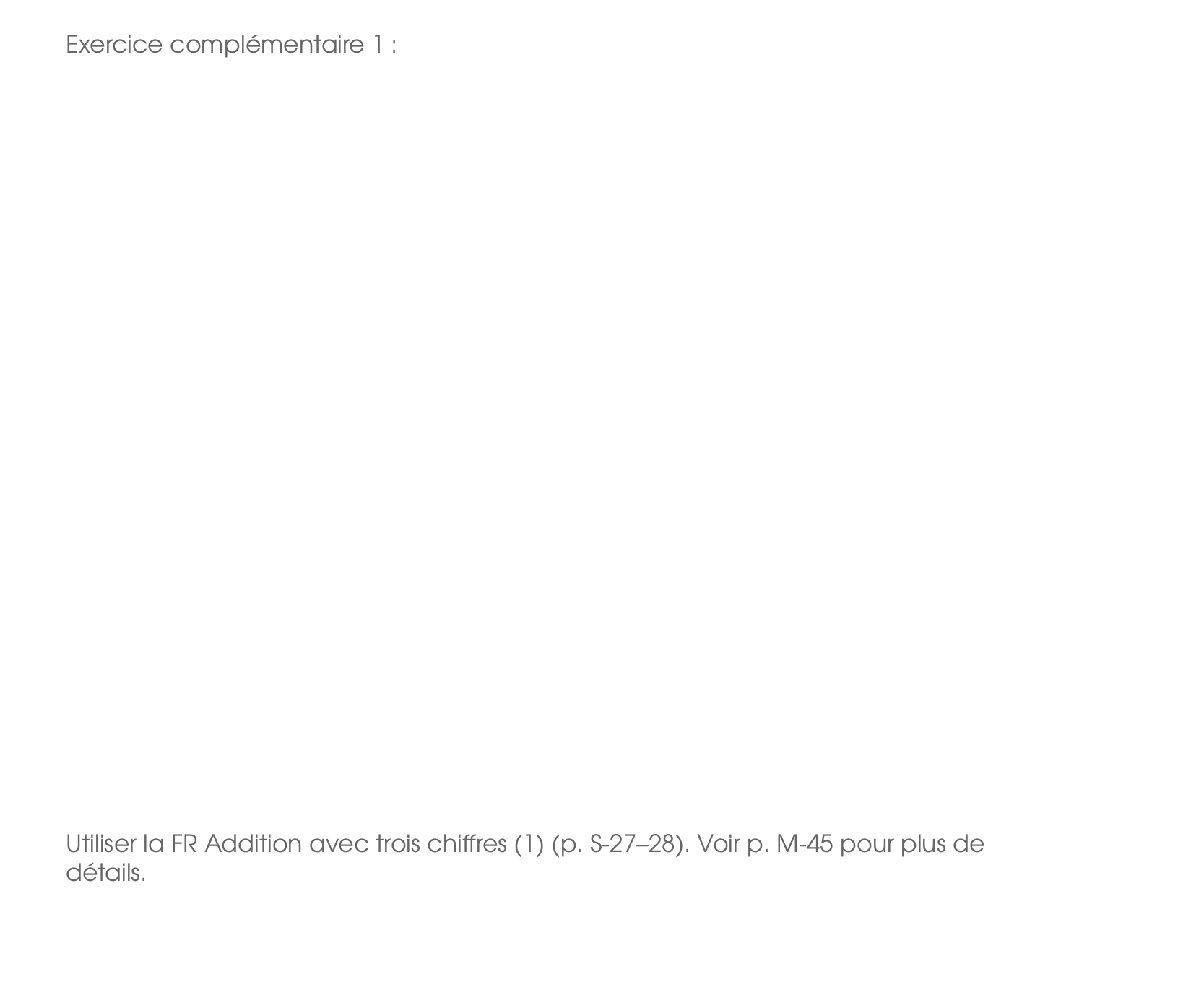

Exercice complémentaire 1 :
Utiliser la FR Addition avec trois chiffres (1) (p. S-27–28). Voir p. M-45 pour plus de détails.